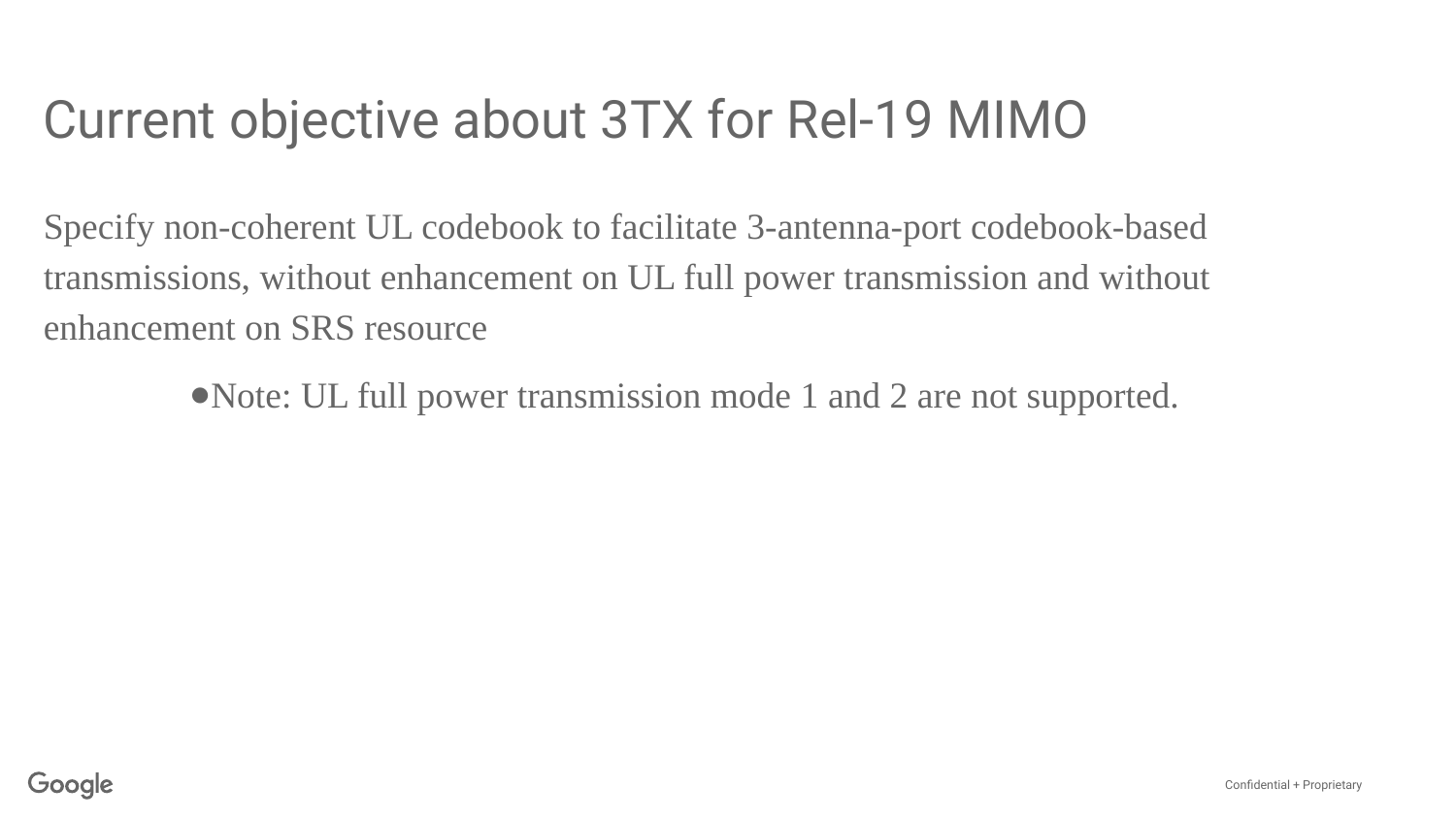

# Current objective about 3TX for Rel-19 MIMO
Specify non-coherent UL codebook to facilitate 3-antenna-port codebook-based transmissions, without enhancement on UL full power transmission and without enhancement on SRS resource
Note: UL full power transmission mode 1 and 2 are not supported.